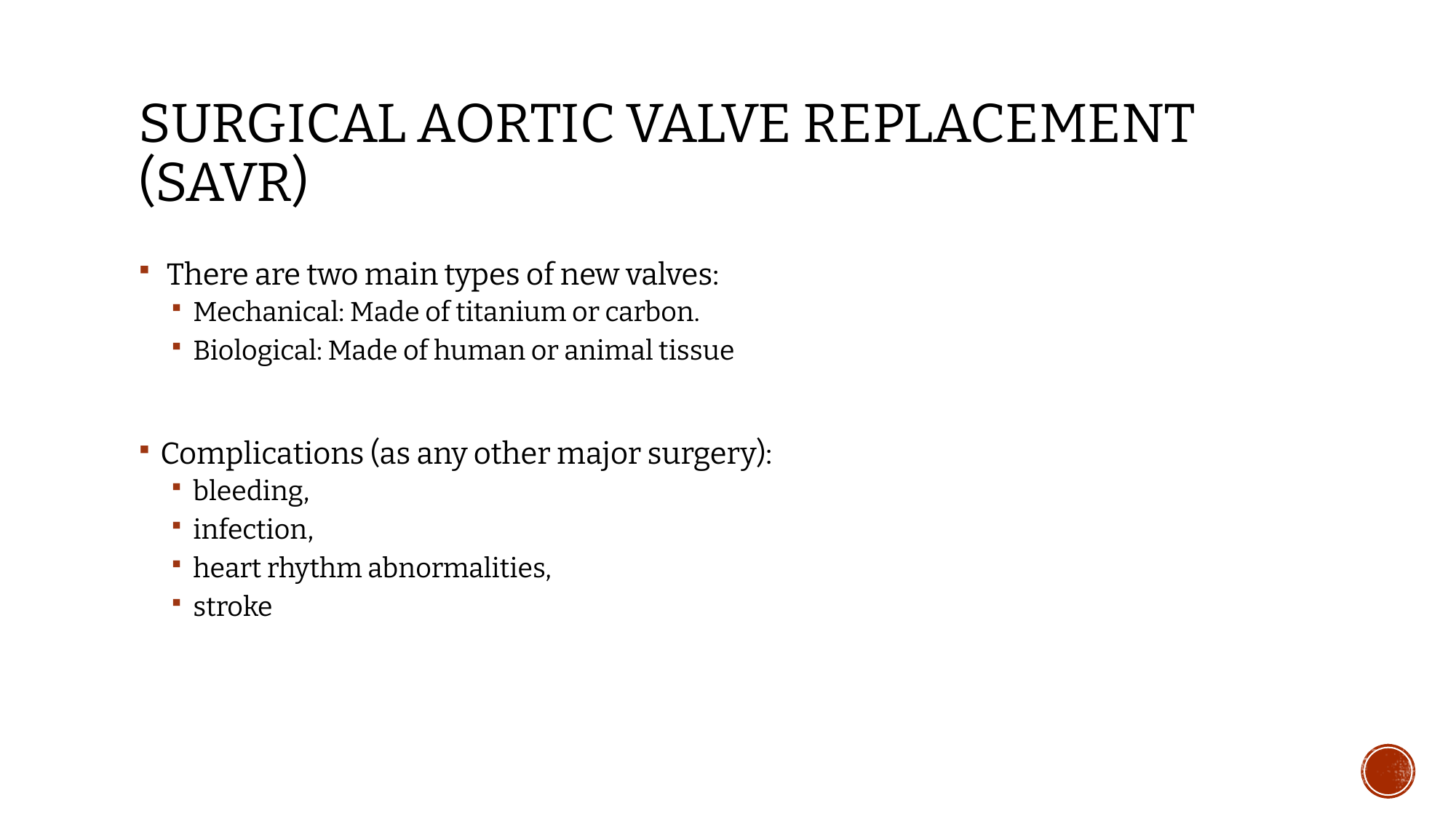

# SUrgICAL Aortic valve replacement (SAVR)
 There are two main types of new valves:
Mechanical: Made of titanium or carbon.
Biological: Made of human or animal tissue

Complications (as any other major surgery):
bleeding,
infection,
heart rhythm abnormalities,
stroke